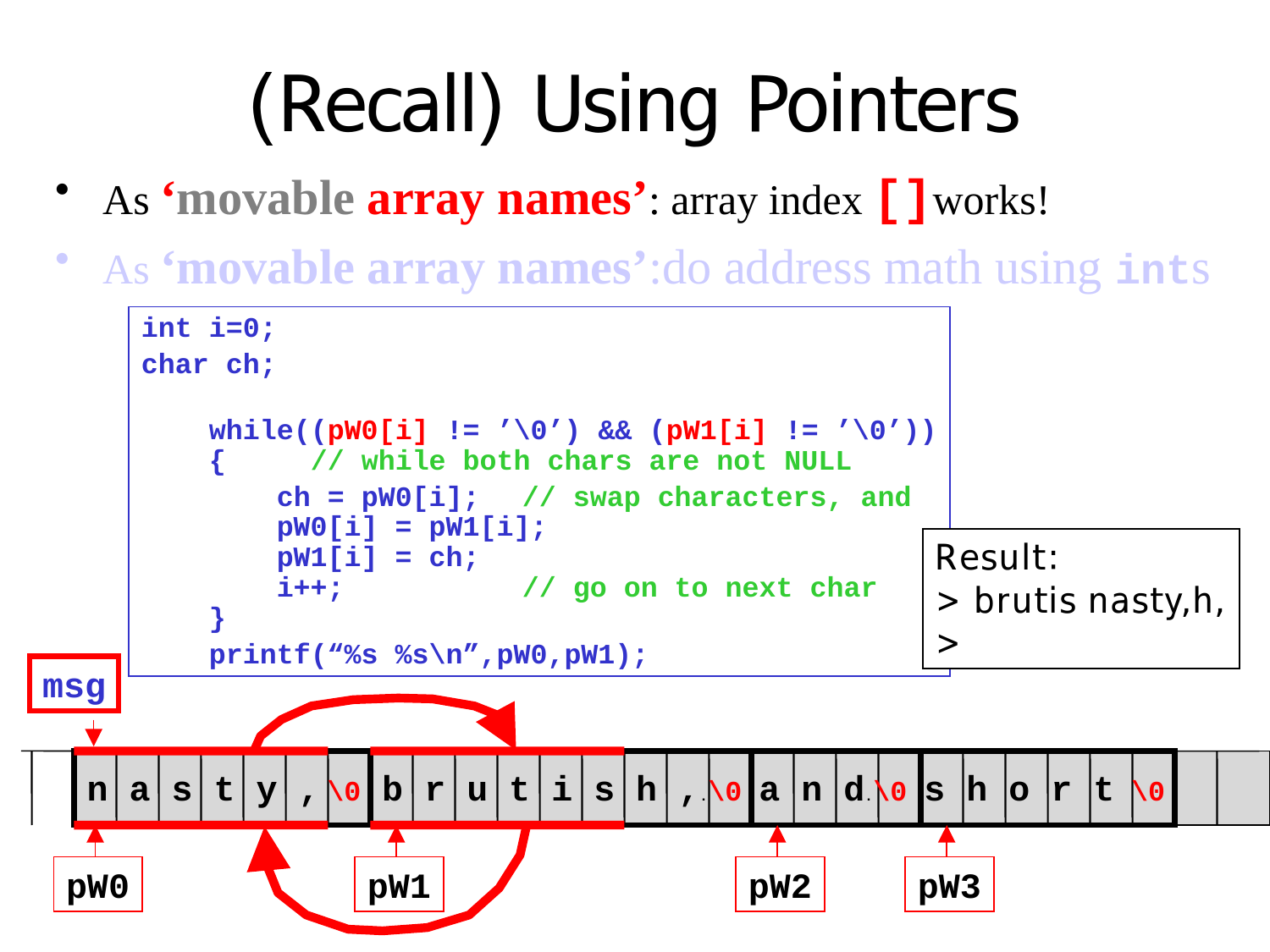

# (Recall) Using Pointers
As ‘movable array names’: array index []works!
As ‘movable array names’:do address math using ints
int i=0;
char ch;
    while((pW0[i] != ’\0’) && (pW1[i] != ’\0’))
    {     // while both chars are not NULL
        ch = pW0[i];	// swap characters, and
        pW0[i] = pW1[i];
        pW1[i] = ch;
        i++;         	// go on to next char
    }
    printf(“%s %s\n”,pW0,pW1);
Result:
> brutis nasty,h,
>
msg

n a s t y , \0 b r u t i s h ,.\0 a n d.\0 s h o r t  \0

pW0

pW1

pW2

pW3